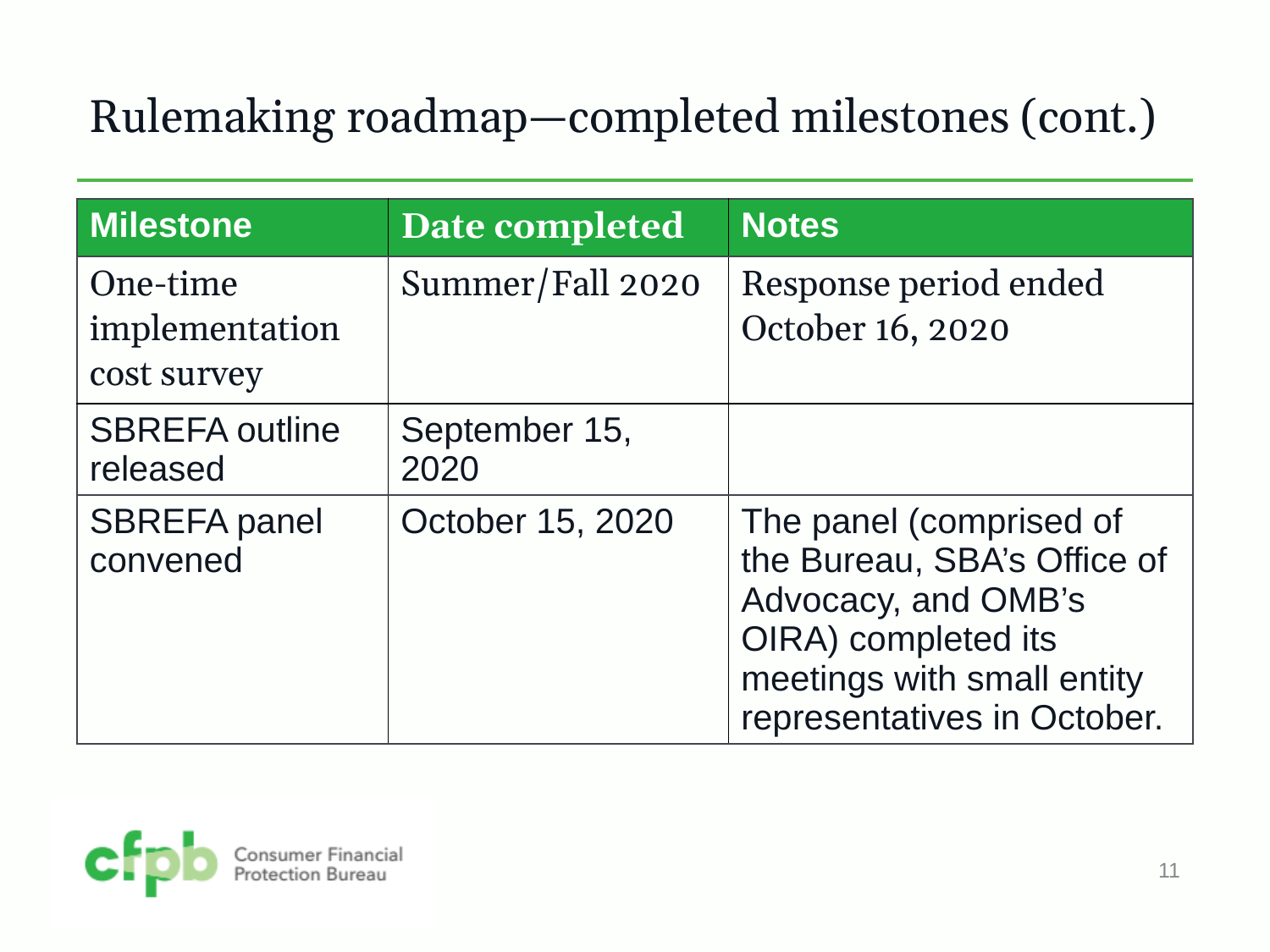

# Rulemaking roadmap—completed milestones (cont.)
| Milestone | Date completed | Notes |
| --- | --- | --- |
| One-time implementation cost survey | Summer/Fall 2020 | Response period ended October 16, 2020 |
| SBREFA outline released | September 15, 2020 |  |
| SBREFA panel convened | October 15, 2020 | The panel (comprised of the Bureau, SBA’s Office of Advocacy, and OMB’s OIRA) completed its meetings with small entity representatives in October. |
11